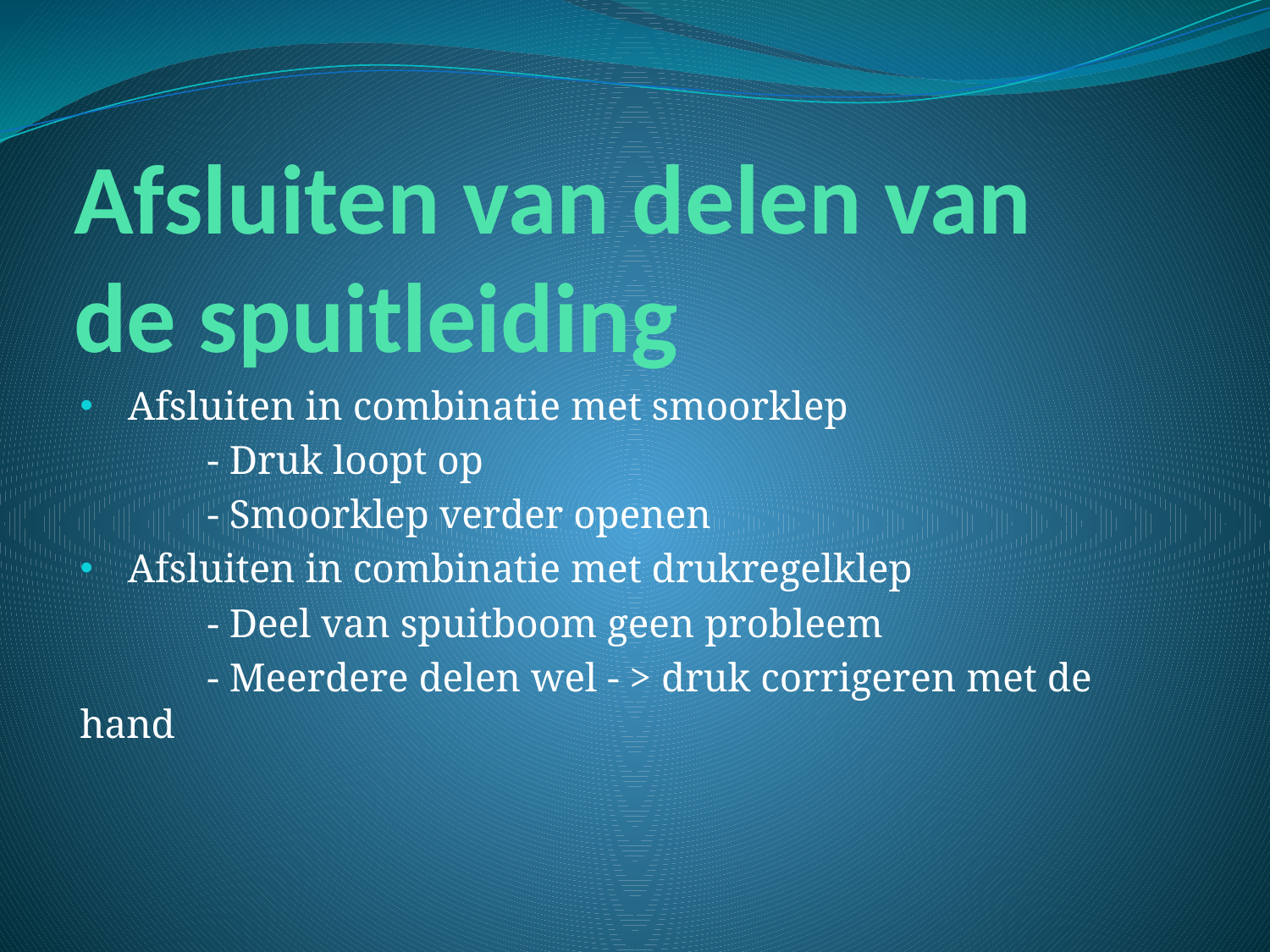

# Afsluiten van delen van de spuitleiding
Afsluiten in combinatie met smoorklep
	- Druk loopt op
	- Smoorklep verder openen
Afsluiten in combinatie met drukregelklep
	- Deel van spuitboom geen probleem
	- Meerdere delen wel - > druk corrigeren met de hand